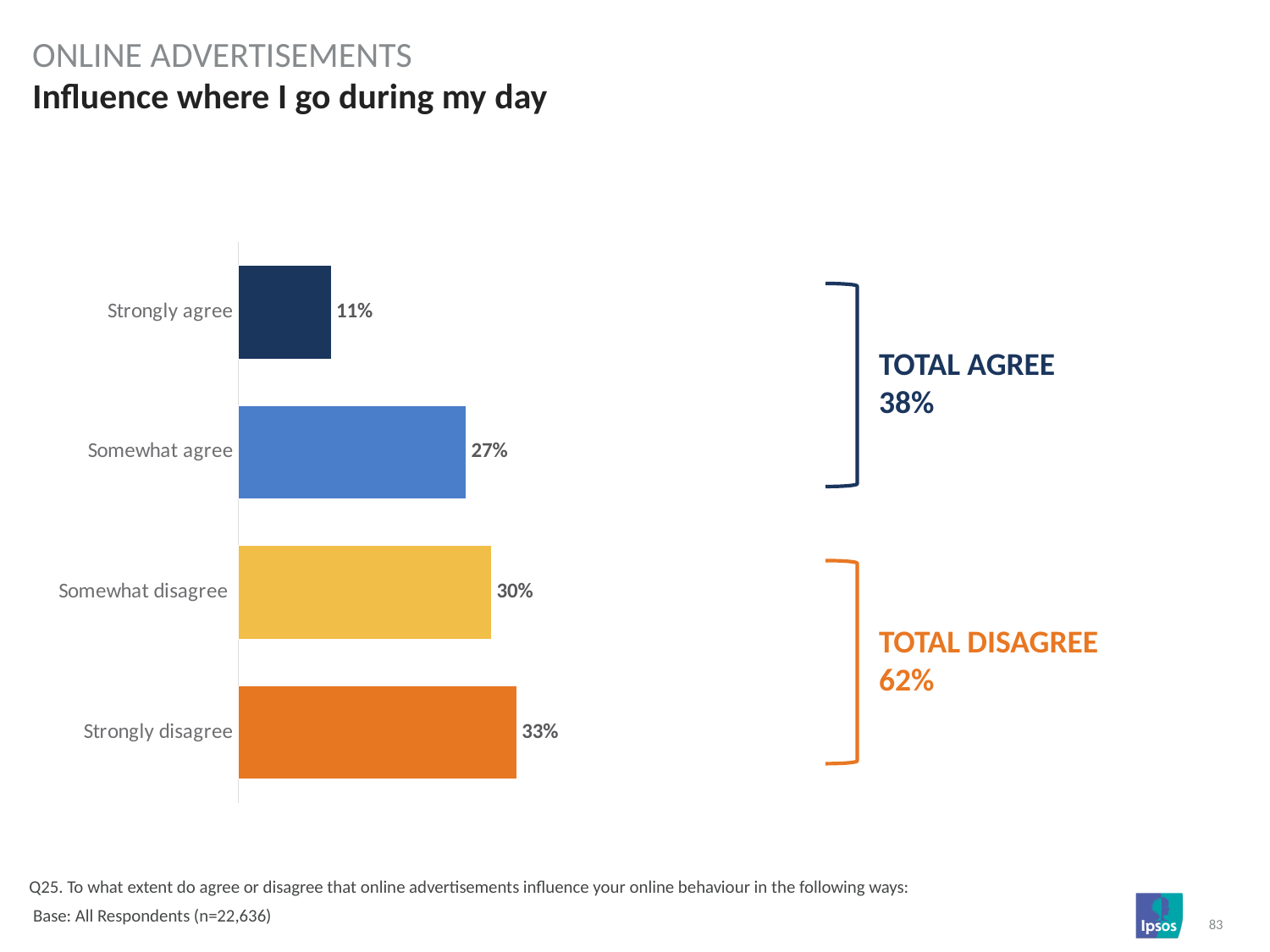

online advertisements
# Influence where I go during my day

### Chart

| Category | Column1 |
|---|---|
| Strongly agree | 0.11 |
| Somewhat agree | 0.27 |
| Somewhat disagree  | 0.3 |
| Strongly disagree | 0.33 |
TOTAL AGREE
38%

TOTAL DISAGREE
62%
Q25. To what extent do agree or disagree that online advertisements influence your online behaviour in the following ways:
 Base: All Respondents (n=22,636)